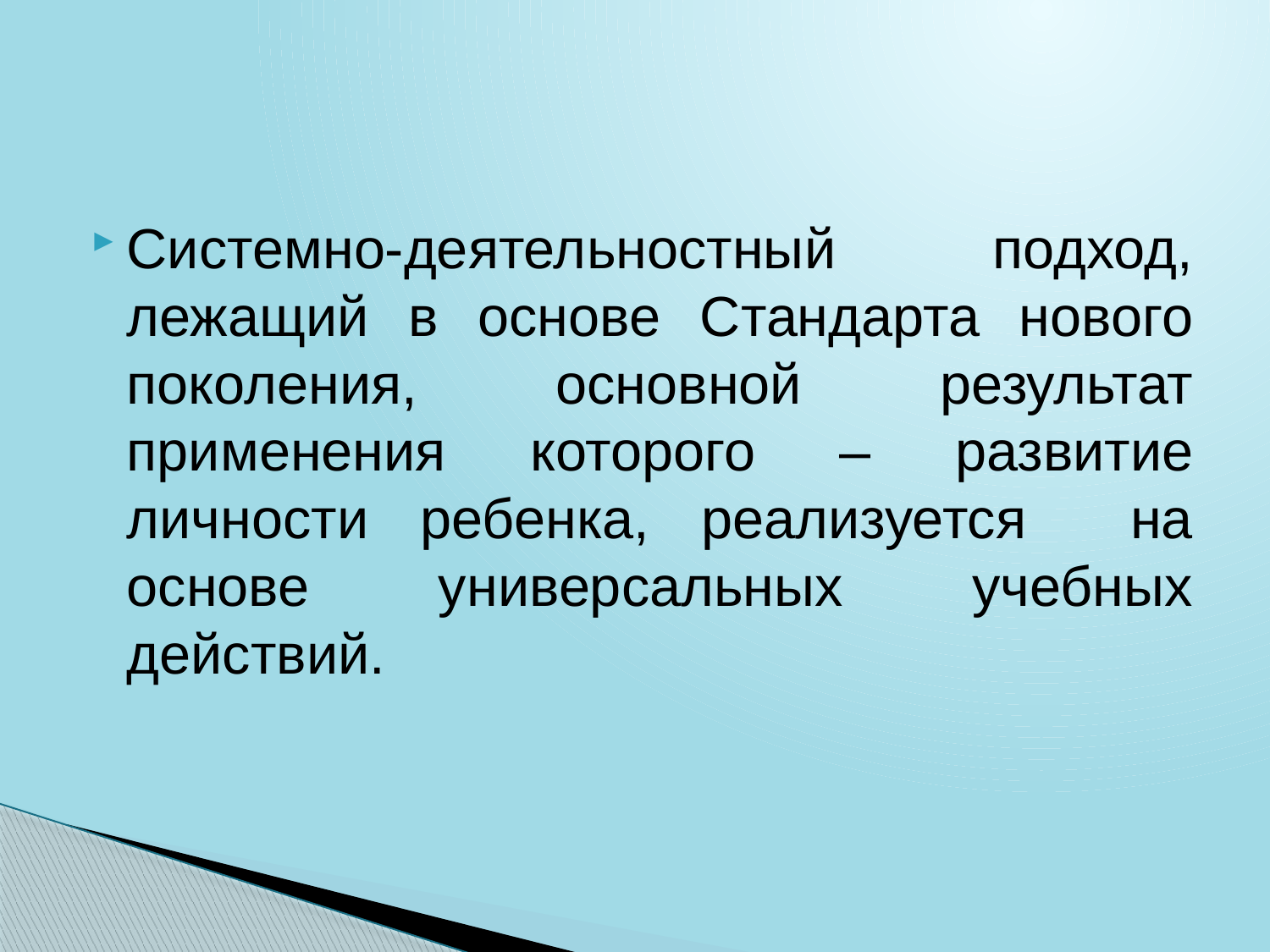

#
Системно-деятельностный подход, лежащий в основе Стандарта нового поколения, основной результат применения которого – развитие личности ребенка, реализуется  на основе универсальных учебных действий.